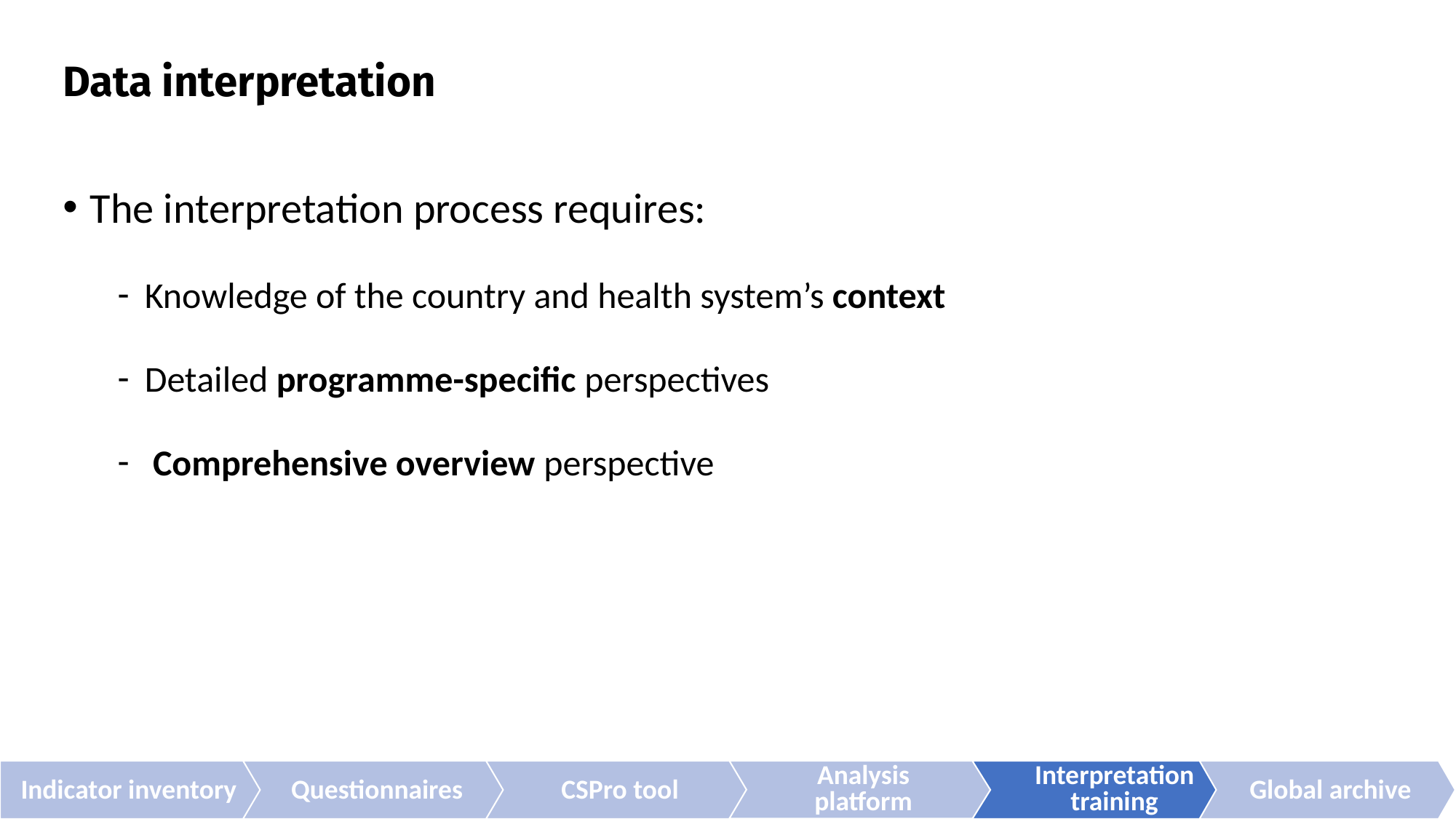

# Data interpretation
The interpretation process requires:
Knowledge of the country and health system’s context
Detailed programme-specific perspectives
 Comprehensive overview perspective

Indicator inventory
Questionnaires
CSPro tool
Analysis platform
Interpretation
training
Global archive